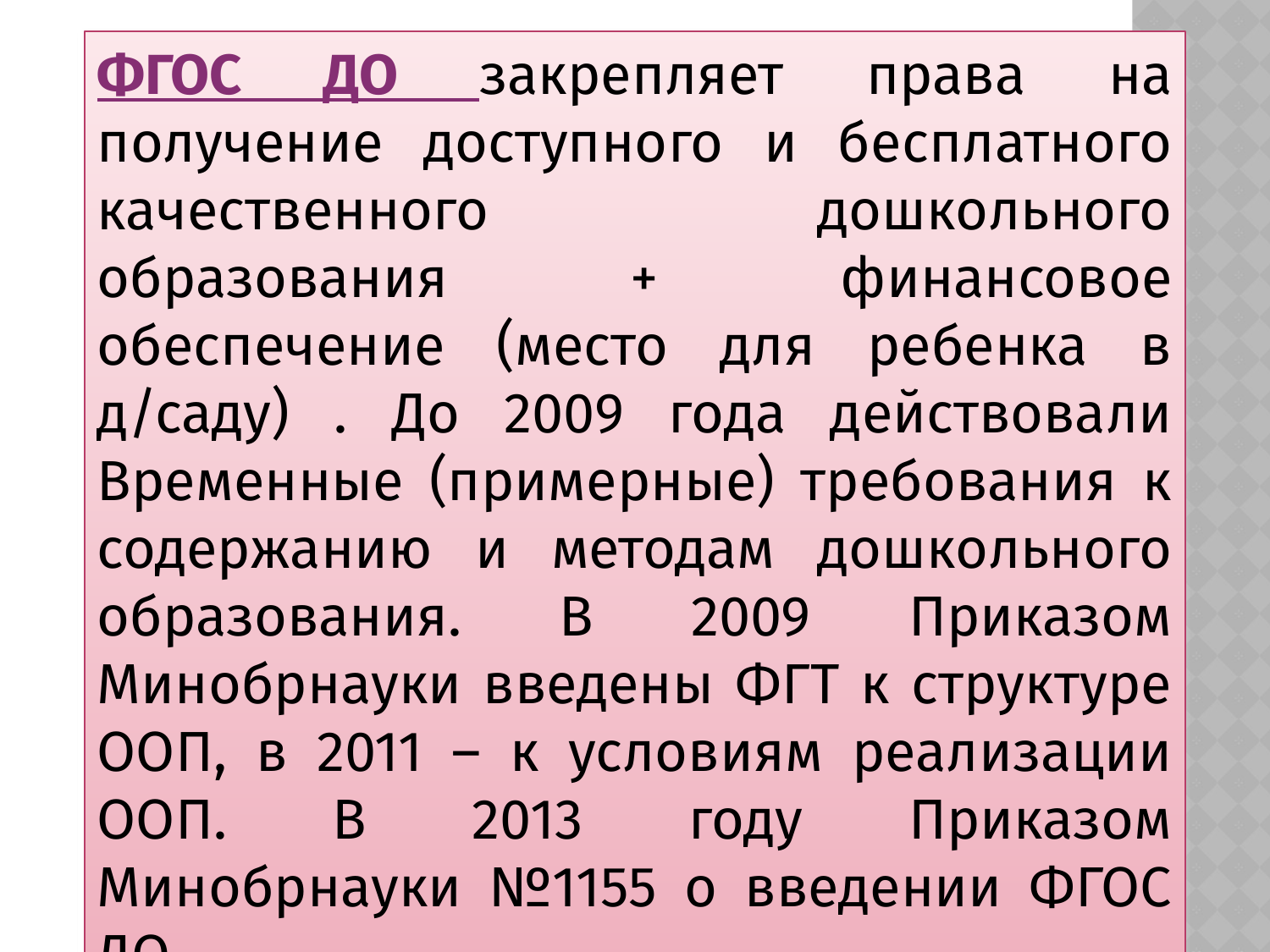

ФГОС ДО закрепляет права на получение доступного и бесплатного качественного дошкольного образования + финансовое обеспечение (место для ребенка в д/саду) . До 2009 года действовали Временные (примерные) требования к содержанию и методам дошкольного образования. В 2009 Приказом Минобрнауки введены ФГТ к структуре ООП, в 2011 – к условиям реализации ООП. В 2013 году Приказом Минобрнауки №1155 о введении ФГОС ДО.